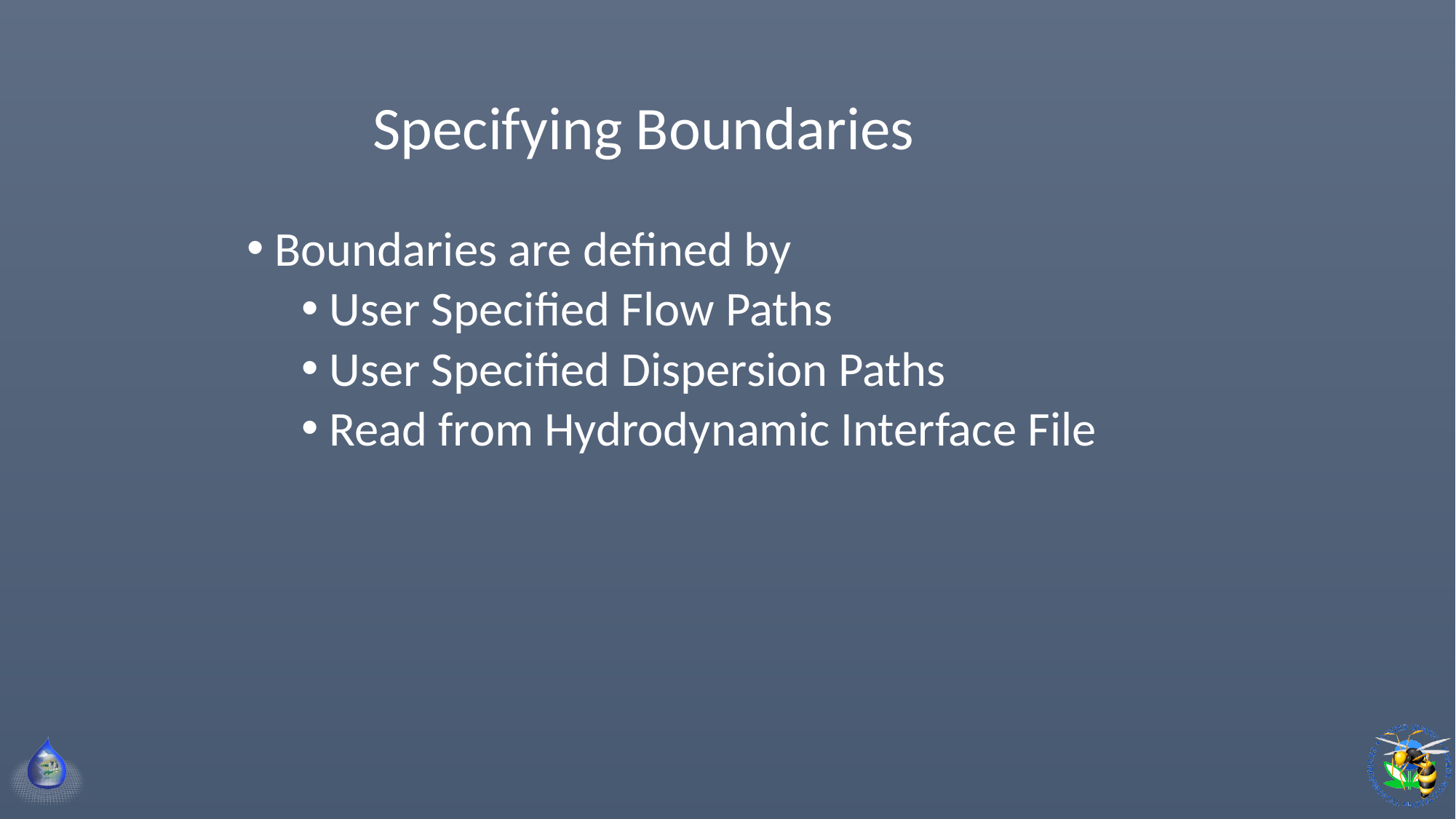

# Specifying Boundaries
Boundaries are defined by
User Specified Flow Paths
User Specified Dispersion Paths
Read from Hydrodynamic Interface File